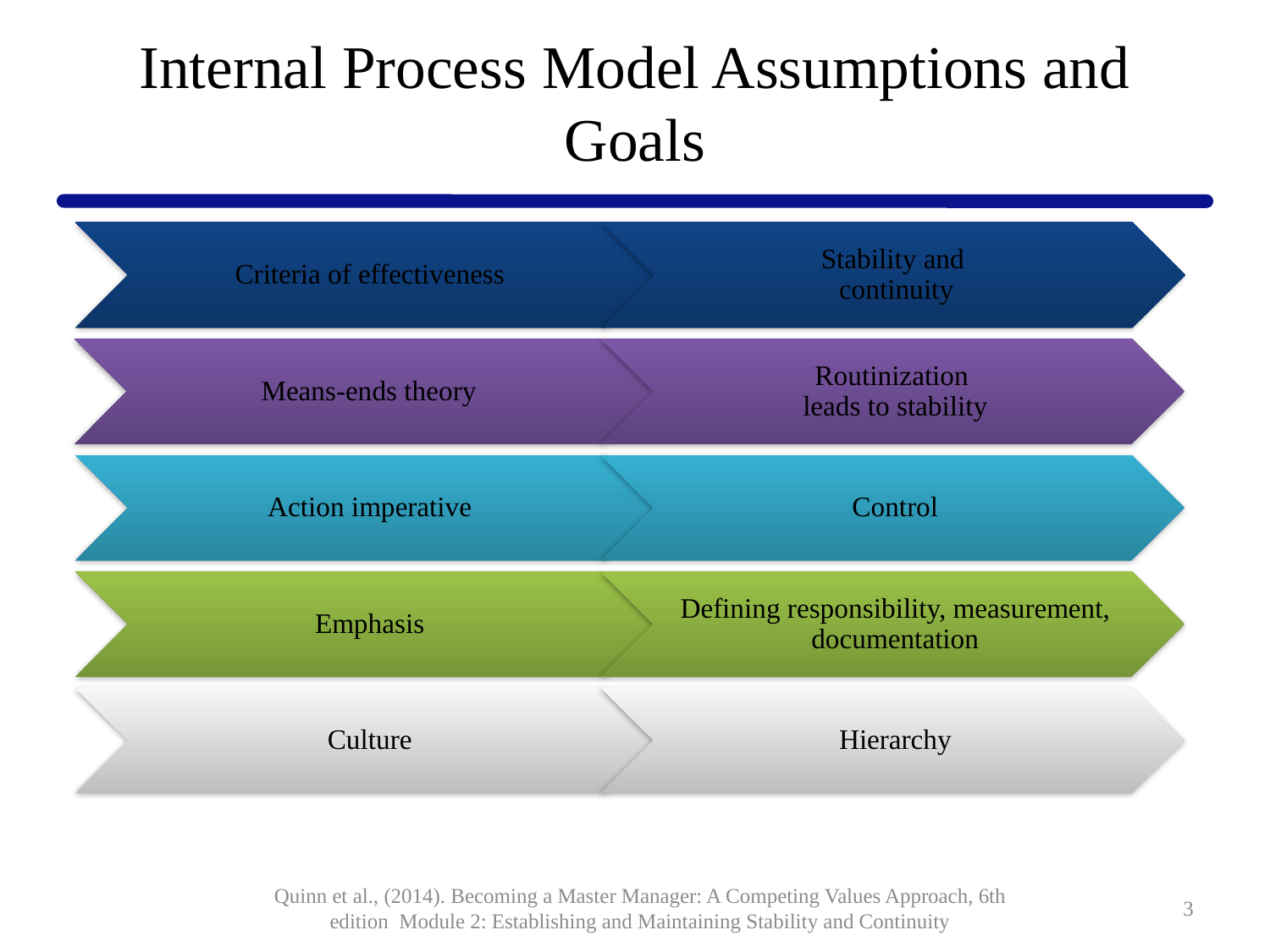

# Internal Process Model Assumptions and Goals
Criteria of effectiveness
Stability and
continuity
Means-ends theory
Routinization
leads to stability
Action imperative
Control
Emphasis
Defining responsibility, measurement, documentation
Culture
Hierarchy
Quinn et al., (2014). Becoming a Master Manager: A Competing Values Approach, 6th edition  Module 2: Establishing and Maintaining Stability and Continuity
3